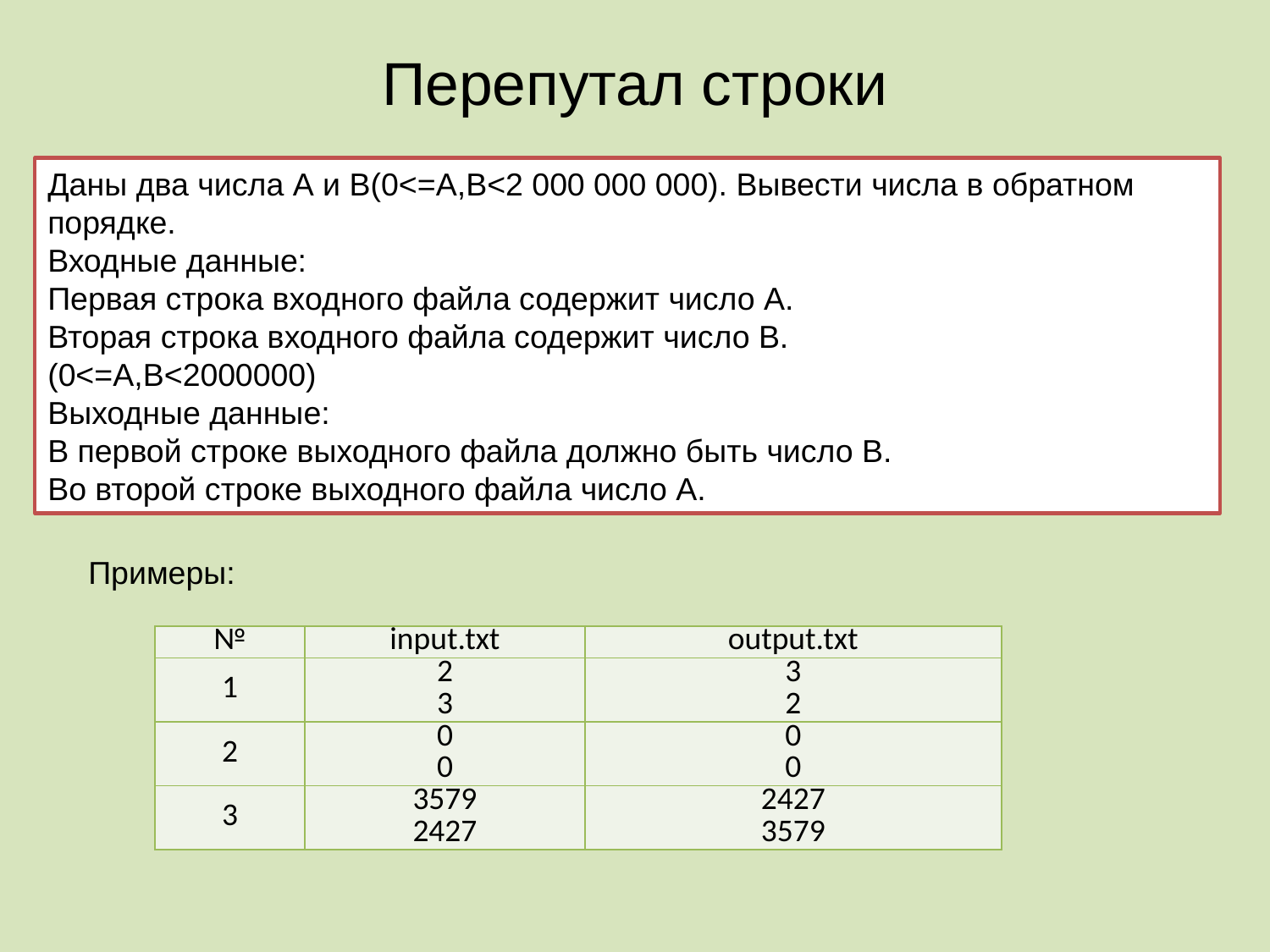

# Перепутал строки
Даны два числа А и В(0<=А,В<2 000 000 000). Вывести числа в обратном порядке.
Входные данные:
Первая строка входного файла содержит число А.
Вторая строка входного файла содержит число В.
(0<=А,В<2000000)
Выходные данные:
В первой строке выходного файла должно быть число В.
Во второй строке выходного файла число А.
Примеры:
| № | input.txt | output.txt |
| --- | --- | --- |
| 1 | 2 3 | 3 2 |
| 2 | 0 0 | 0 0 |
| 3 | 3579 2427 | 2427 3579 |